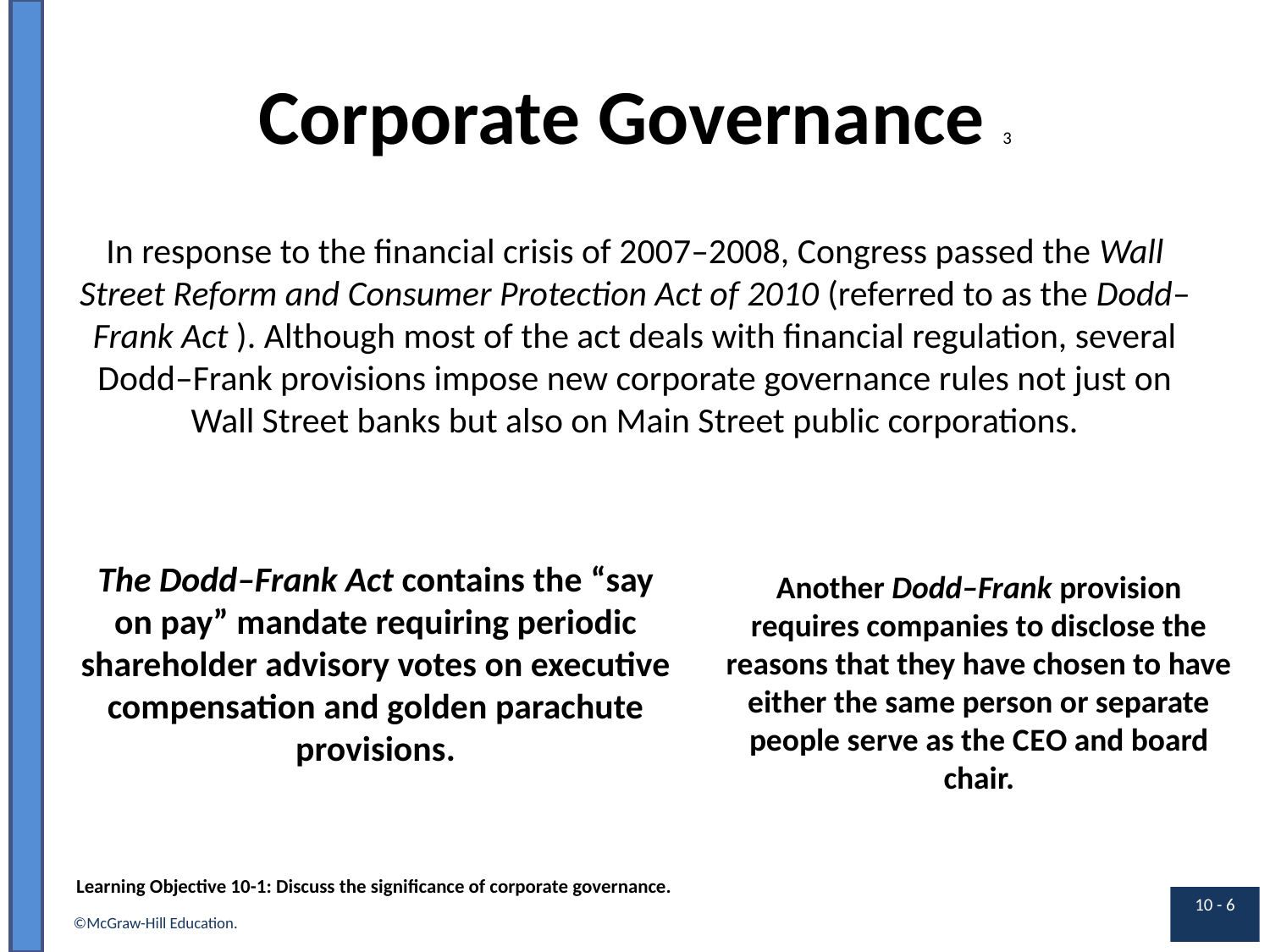

# Corporate Governance 3
In response to the financial crisis of 2007–2008, Congress passed the Wall Street Reform and Consumer Protection Act of 2010 (referred to as the Dodd–Frank Act ). Although most of the act deals with financial regulation, several Dodd–Frank provisions impose new corporate governance rules not just on Wall Street banks but also on Main Street public corporations.
The Dodd–Frank Act contains the “say on pay” mandate requiring periodic shareholder advisory votes on executive compensation and golden parachute provisions.
Another Dodd–Frank provision requires companies to disclose the reasons that they have chosen to have either the same person or separate people serve as the C E O and board chair.
Learning Objective 10-1: Discuss the significance of corporate governance.